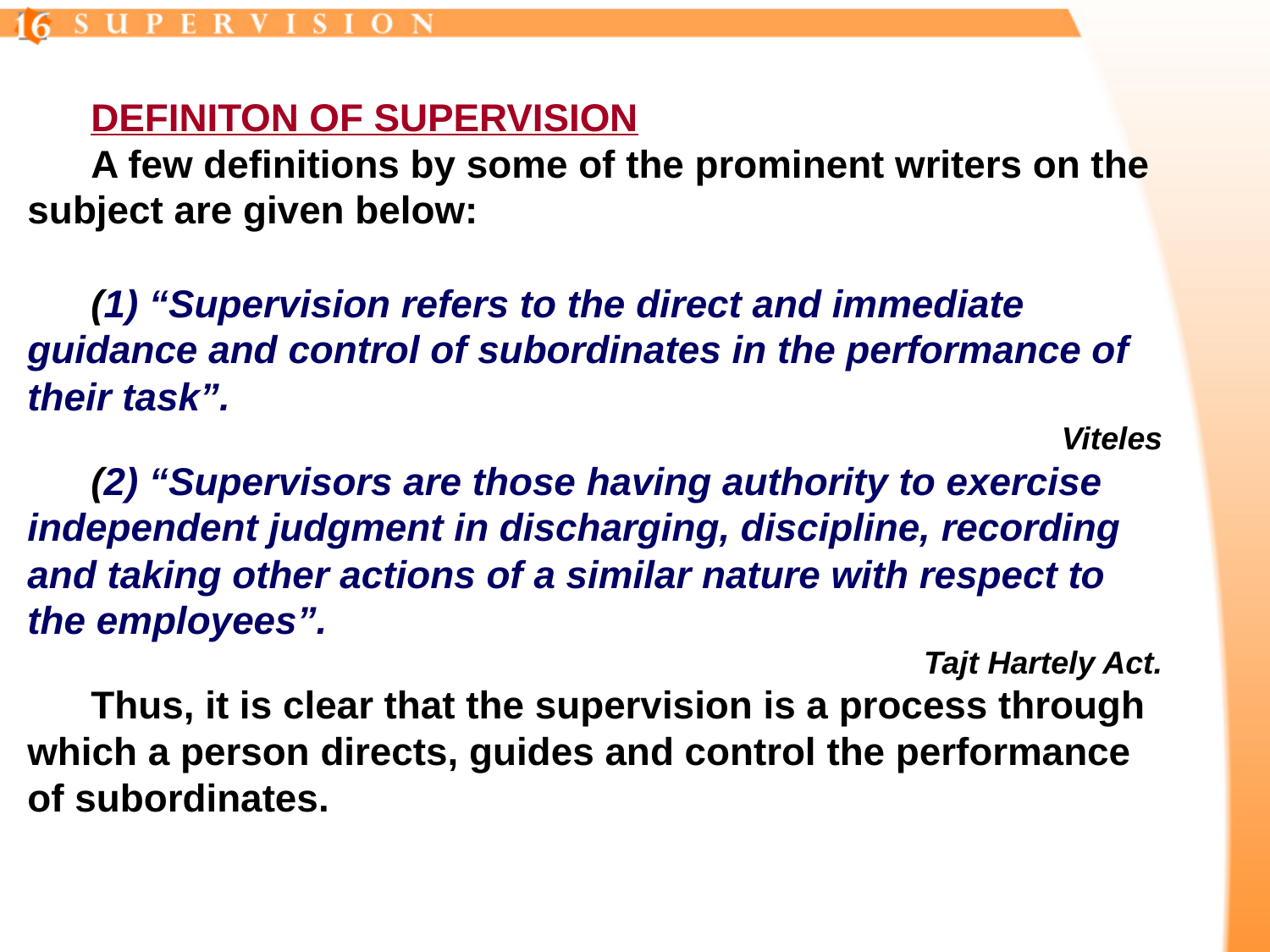

DEFINITON OF SUPERVISION
A few definitions by some of the prominent writers on the subject are given below:

(1) “Supervision refers to the direct and immediate guidance and control of subordinates in the performance of their task”.
Viteles
(2) “Supervisors are those having authority to exercise independent judgment in discharging, discipline, recording and taking other actions of a similar nature with respect to the employees”.
Tajt Hartely Act.
Thus, it is clear that the supervision is a process through which a person directs, guides and control the performance of subordinates.